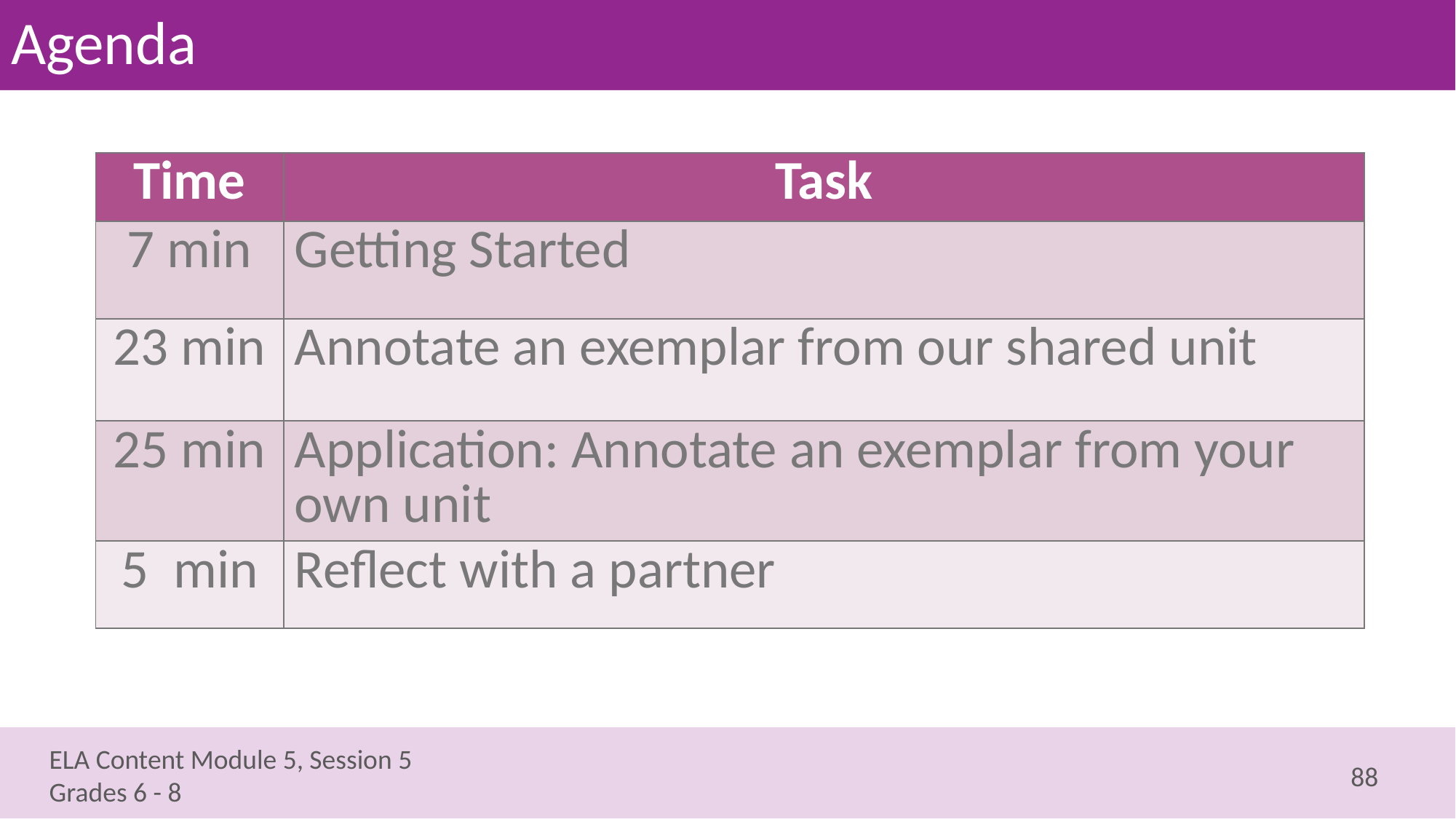

# Agenda
| Time | Task |
| --- | --- |
| 7 min | Getting Started |
| 23 min | Annotate an exemplar from our shared unit |
| 25 min | Application: Annotate an exemplar from your own unit |
| 5 min | Reflect with a partner |
88